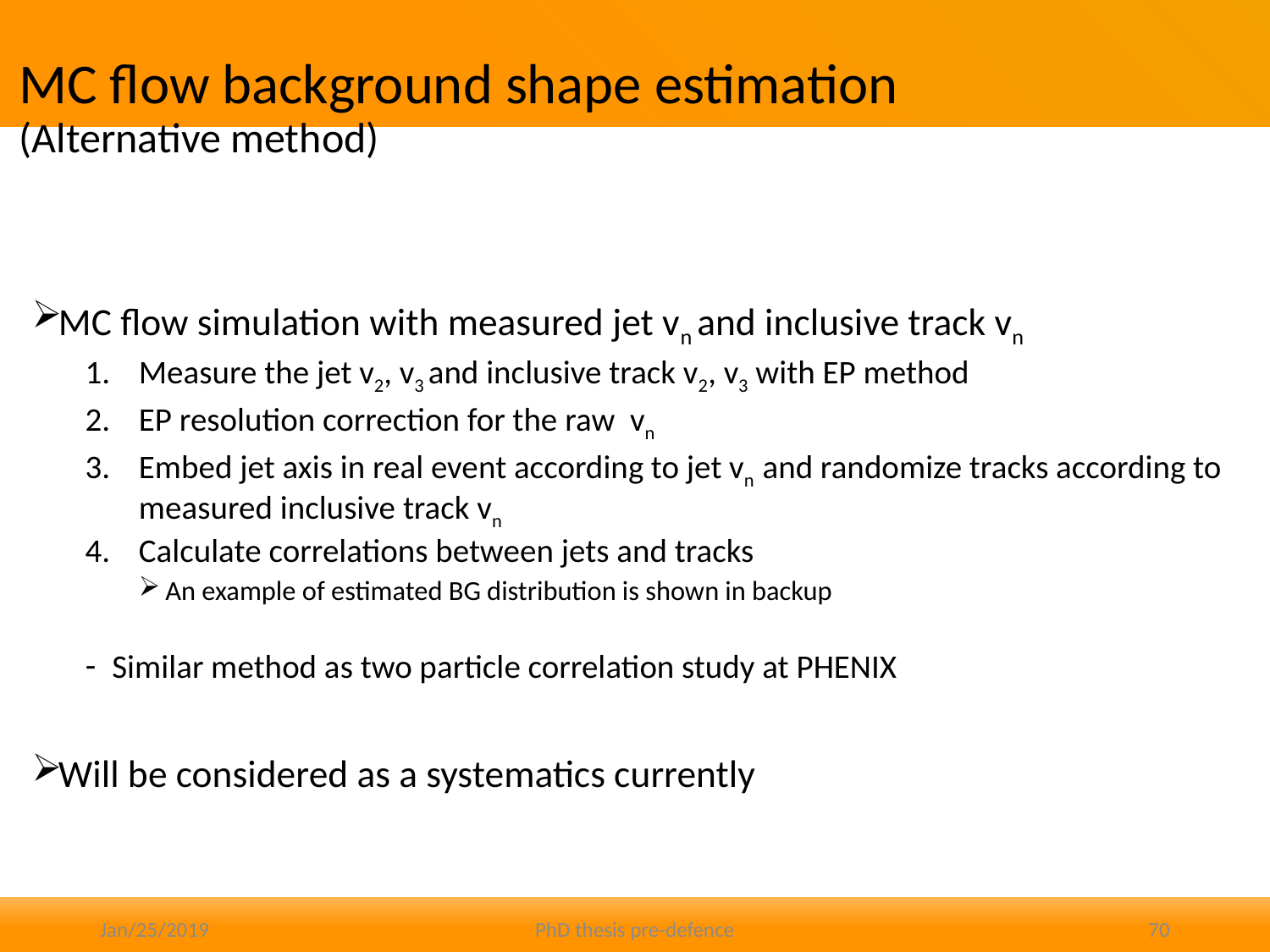

#
MC flow background shape estimation
(Alternative method)
MC flow simulation with measured jet vn and inclusive track vn
Measure the jet v2, v3 and inclusive track v2, v3 with EP method
EP resolution correction for the raw  vn
Embed jet axis in real event according to jet vn  and randomize tracks according to measured inclusive track vn
Calculate correlations between jets and tracks
An example of estimated BG distribution is shown in backup

Similar method as two particle correlation study at PHENIX

Will be considered as a systematics currently
Jan/25/2019
PhD thesis pre-defence
70